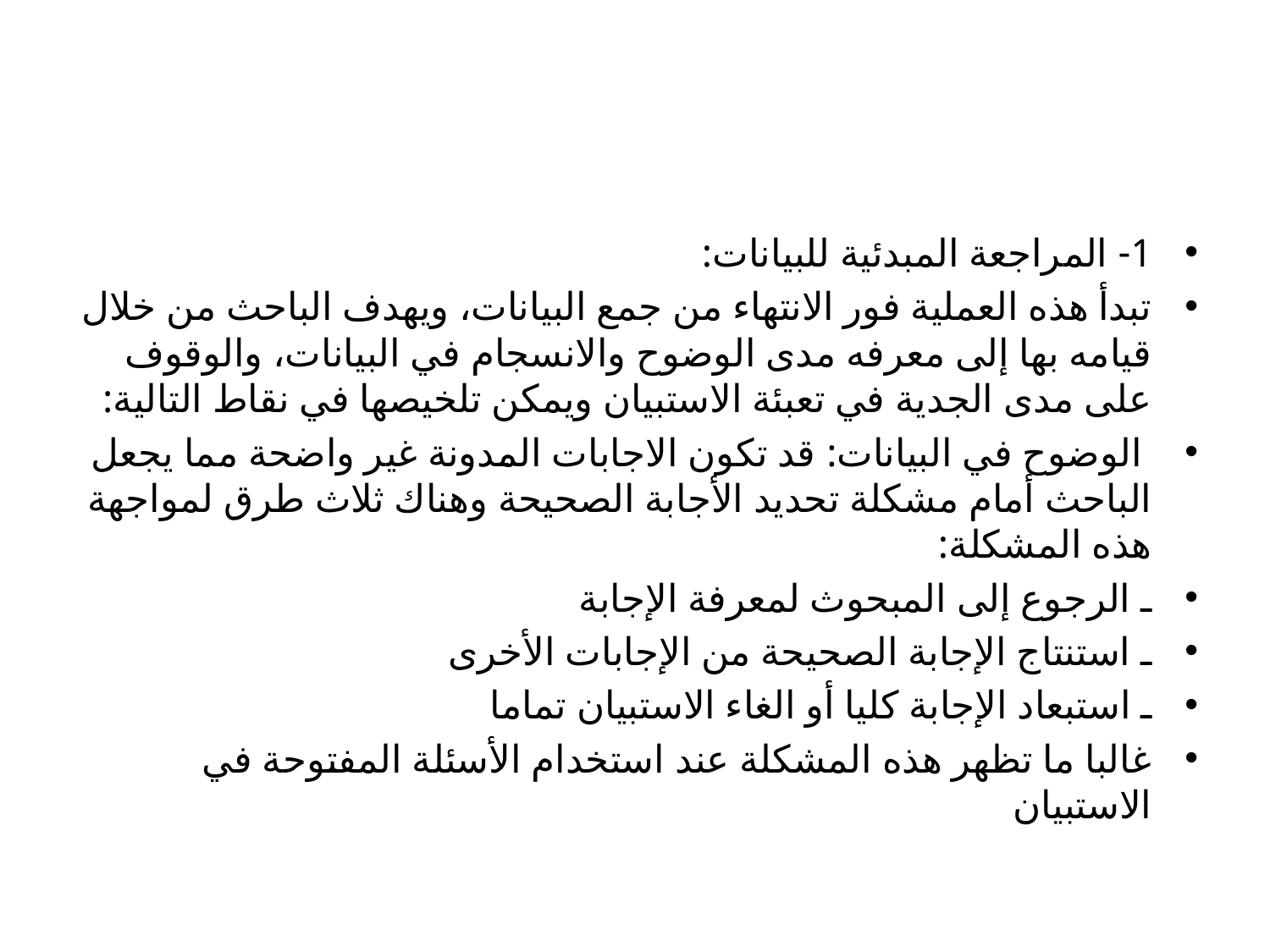

#
1- المراجعة المبدئية للبيانات:
تبدأ هذه العملية فور الانتهاء من جمع البيانات، ويهدف الباحث من خلال قيامه بها إلى معرفه مدى الوضوح والانسجام في البيانات، والوقوف على مدى الجدية في تعبئة الاستبيان ويمكن تلخيصها في نقاط التالية:
 الوضوح في البيانات: قد تكون الاجابات المدونة غير واضحة مما يجعل الباحث أمام مشكلة تحديد الأجابة الصحيحة وهناك ثلاث طرق لمواجهة هذه المشكلة:
ـ الرجوع إلى المبحوث لمعرفة الإجابة
ـ استنتاج الإجابة الصحيحة من الإجابات الأخرى
ـ استبعاد الإجابة كليا أو الغاء الاستبيان تماما
غالبا ما تظهر هذه المشكلة عند استخدام الأسئلة المفتوحة في الاستبيان